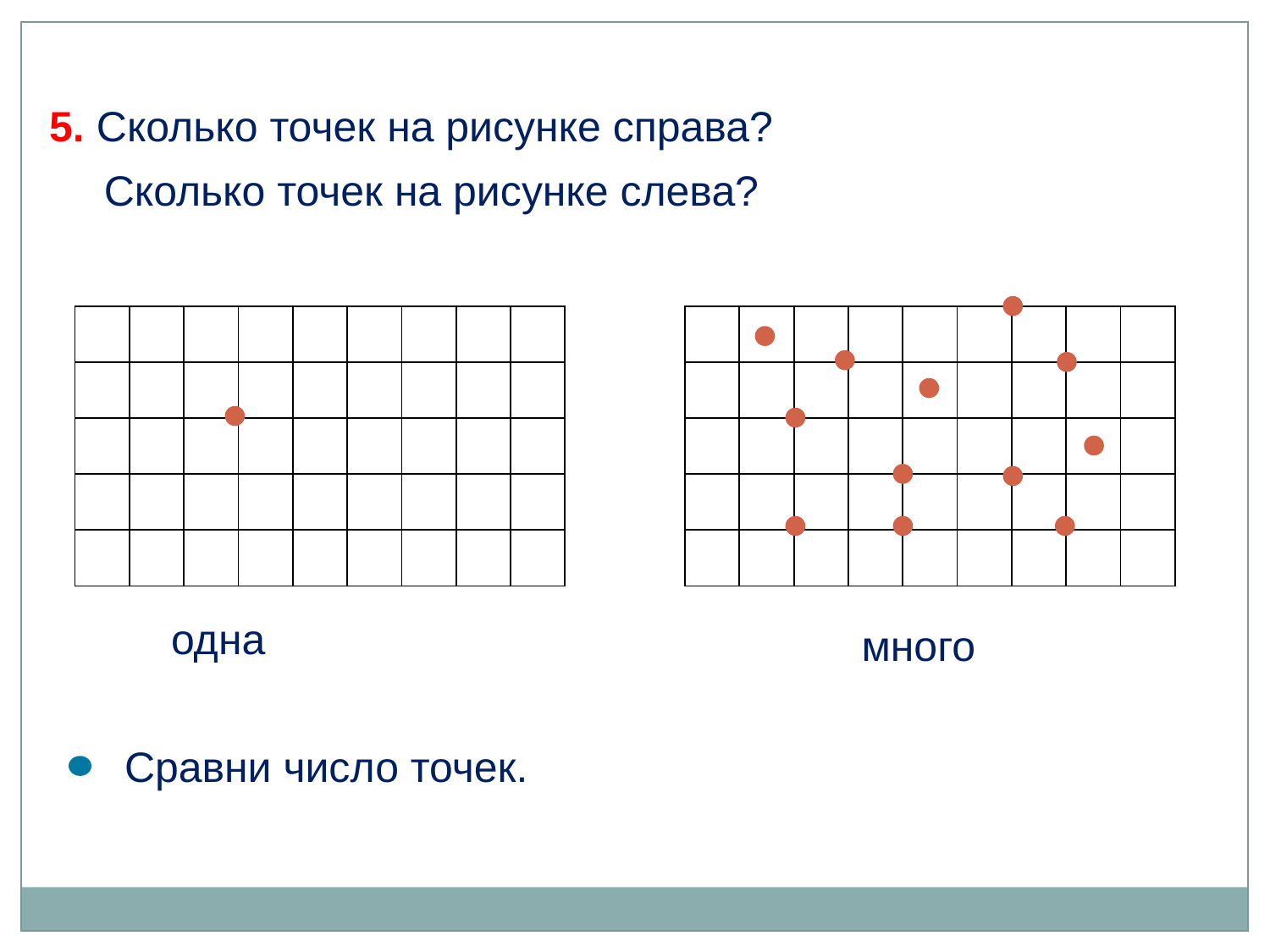

5. Сколько точек на рисунке справа?
Сколько точек на рисунке слева?

|  |  |  |  |  |  |  |  |  |
| --- | --- | --- | --- | --- | --- | --- | --- | --- |
|  |  |  |  |  |  |  |  |  |
|  |  |  |  |  |  |  |  |  |
|  |  |  |  |  |  |  |  |  |
|  |  |  |  |  |  |  |  |  |
|  |  |  |  |  |  |  |  |  |
| --- | --- | --- | --- | --- | --- | --- | --- | --- |
|  |  |  |  |  |  |  |  |  |
|  |  |  |  |  |  |  |  |  |
|  |  |  |  |  |  |  |  |  |
|  |  |  |  |  |  |  |  |  |

одна
много
Сравни число точек.